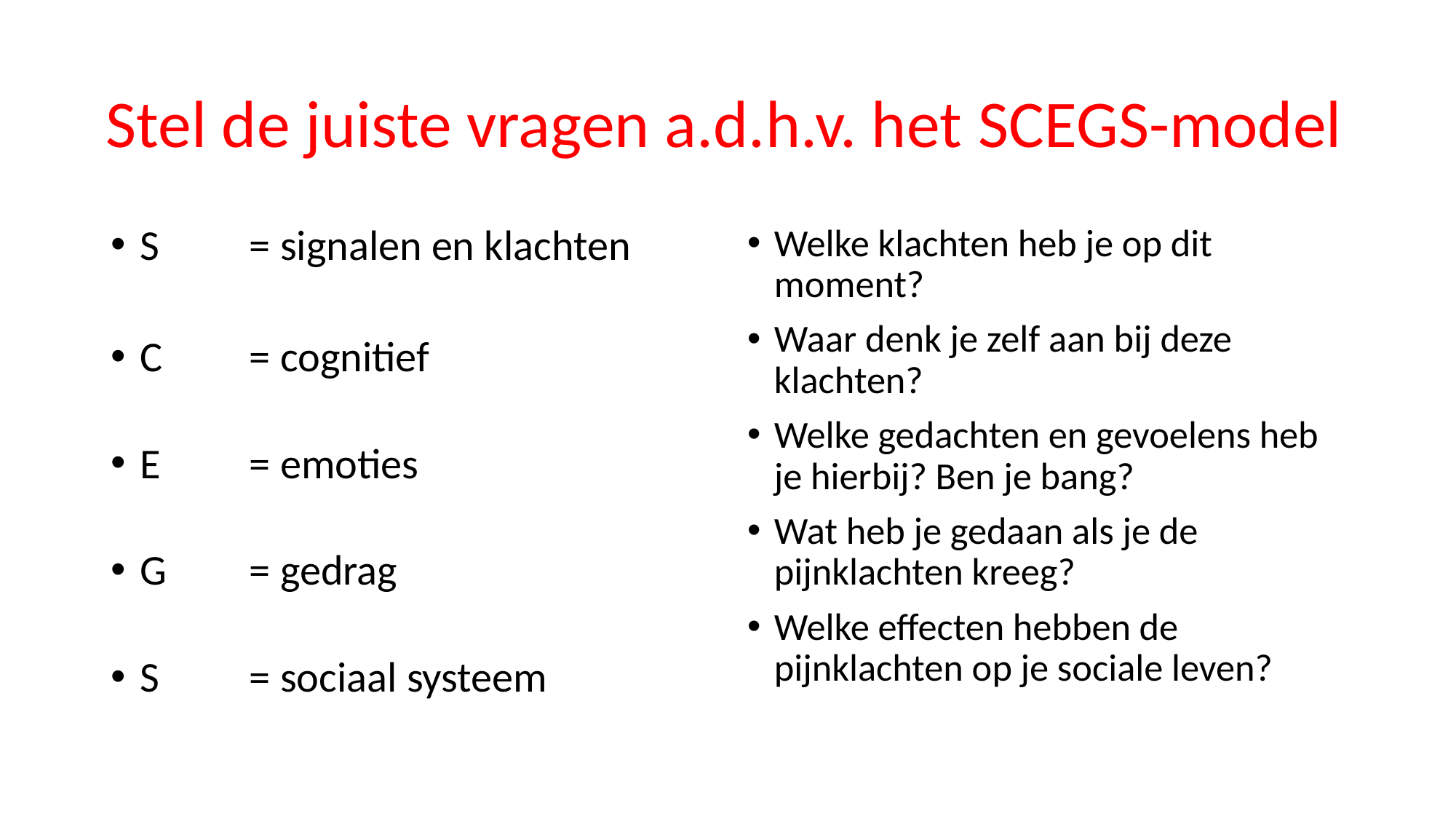

# Stel de juiste vragen a.d.h.v. het SCEGS-model
S	= signalen en klachten
C	= cognitief
E	= emoties
G	= gedrag
S	= sociaal systeem

Welke klachten heb je op dit moment?
Waar denk je zelf aan bij deze klachten?
Welke gedachten en gevoelens heb je hierbij? Ben je bang?
Wat heb je gedaan als je de pijnklachten kreeg?
Welke effecten hebben de pijnklachten op je sociale leven?